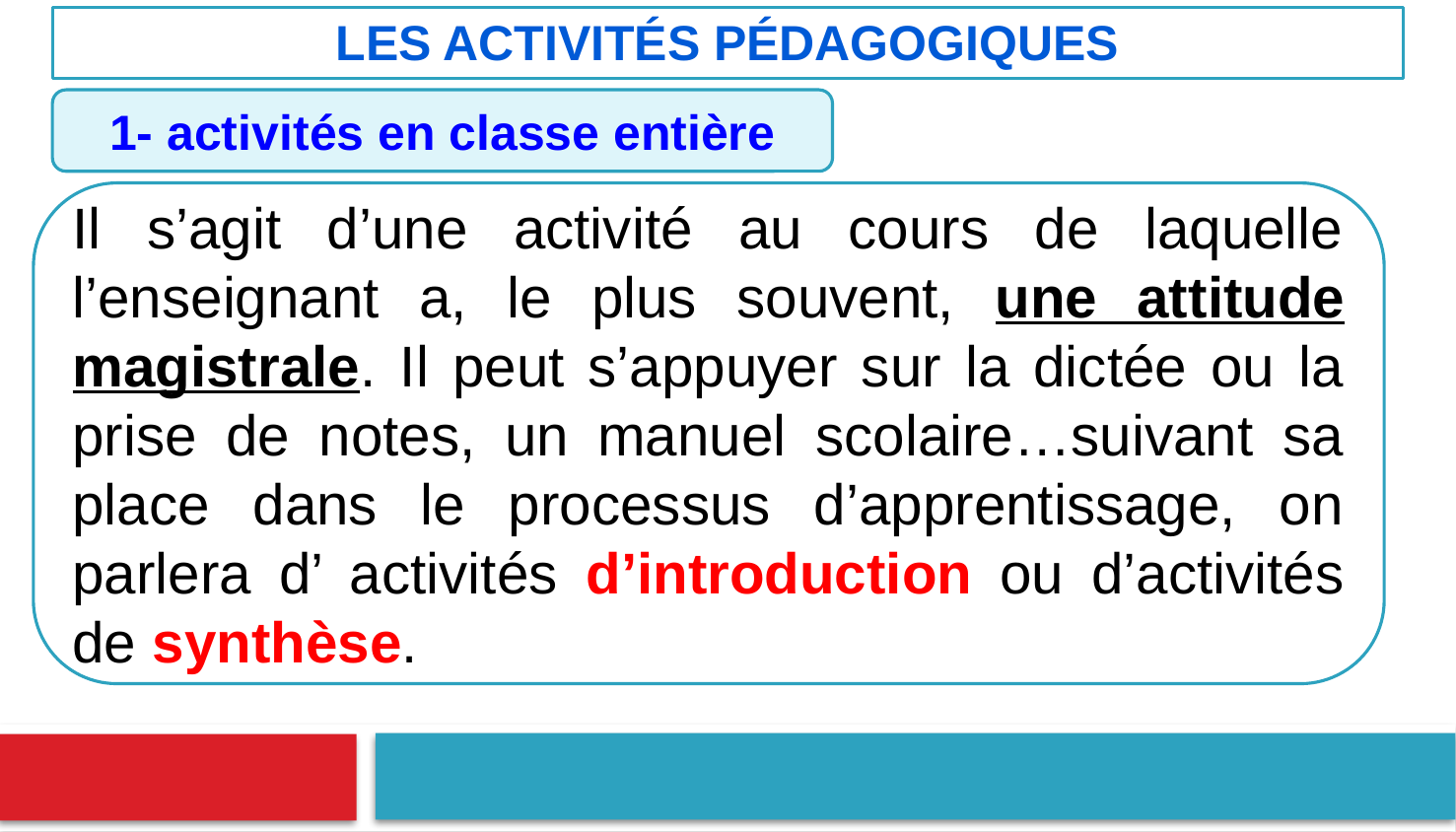

Les activités pédagogiques

1- activités en classe entière
Il s’agit d’une activité au cours de laquelle l’enseignant a, le plus souvent, une attitude magistrale. Il peut s’appuyer sur la dictée ou la prise de notes, un manuel scolaire…suivant sa place dans le processus d’apprentissage, on parlera d’ activités d’introduction ou d’activités de synthèse.